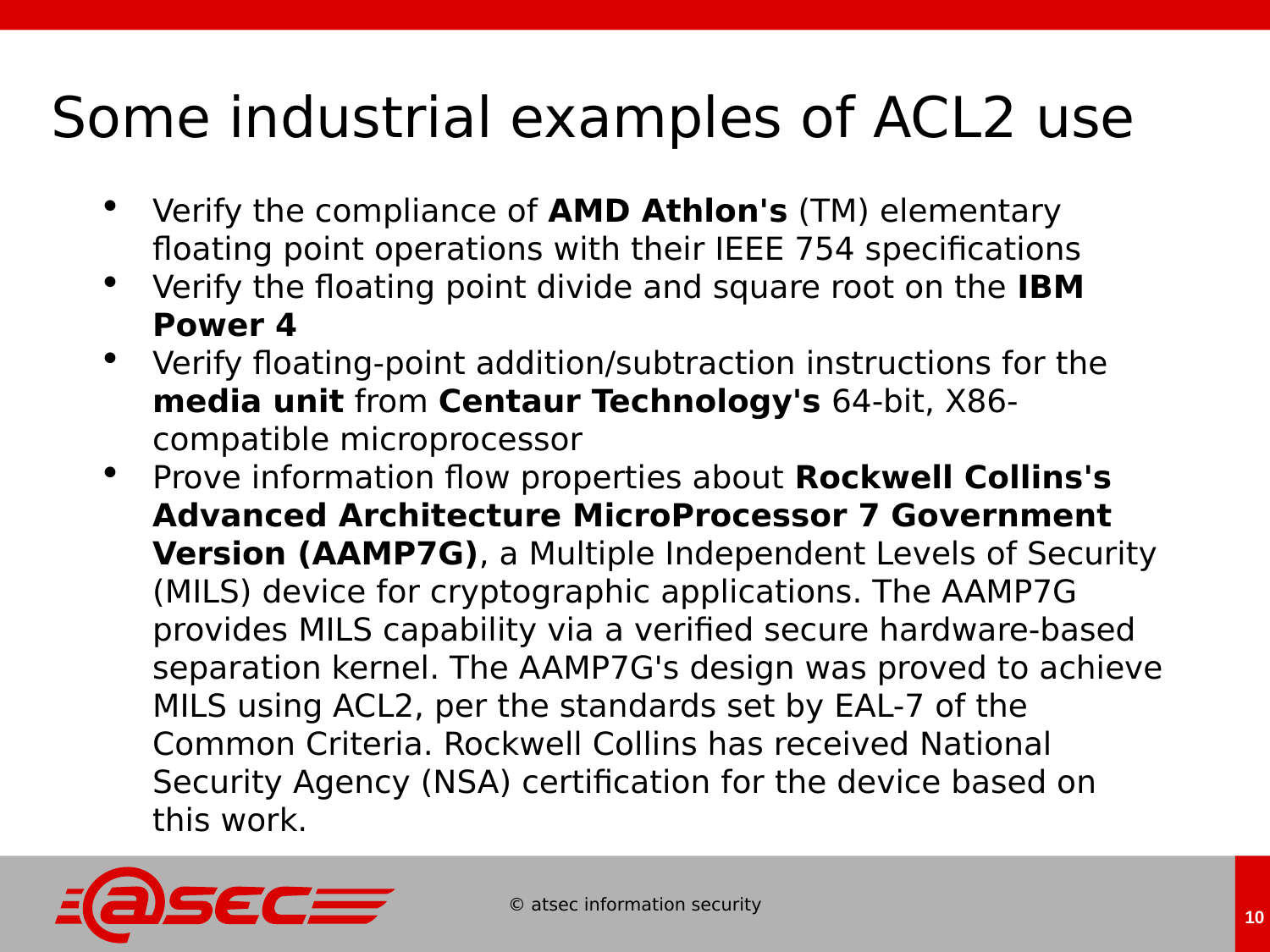

Some industrial examples of ACL2 use

Verify the compliance of AMD Athlon's (TM) elementary floating point operations with their IEEE 754 specifications
Verify the floating point divide and square root on the IBM Power 4
Verify floating-point addition/subtraction instructions for the media unit from Centaur Technology's 64-bit, X86-compatible microprocessor
Prove information flow properties about Rockwell Collins's Advanced Architecture MicroProcessor 7 Government Version (AAMP7G), a Multiple Independent Levels of Security (MILS) device for cryptographic applications. The AAMP7G provides MILS capability via a verified secure hardware-based separation kernel. The AAMP7G's design was proved to achieve MILS using ACL2, per the standards set by EAL-7 of the Common Criteria. Rockwell Collins has received National Security Agency (NSA) certification for the device based on this work.
10